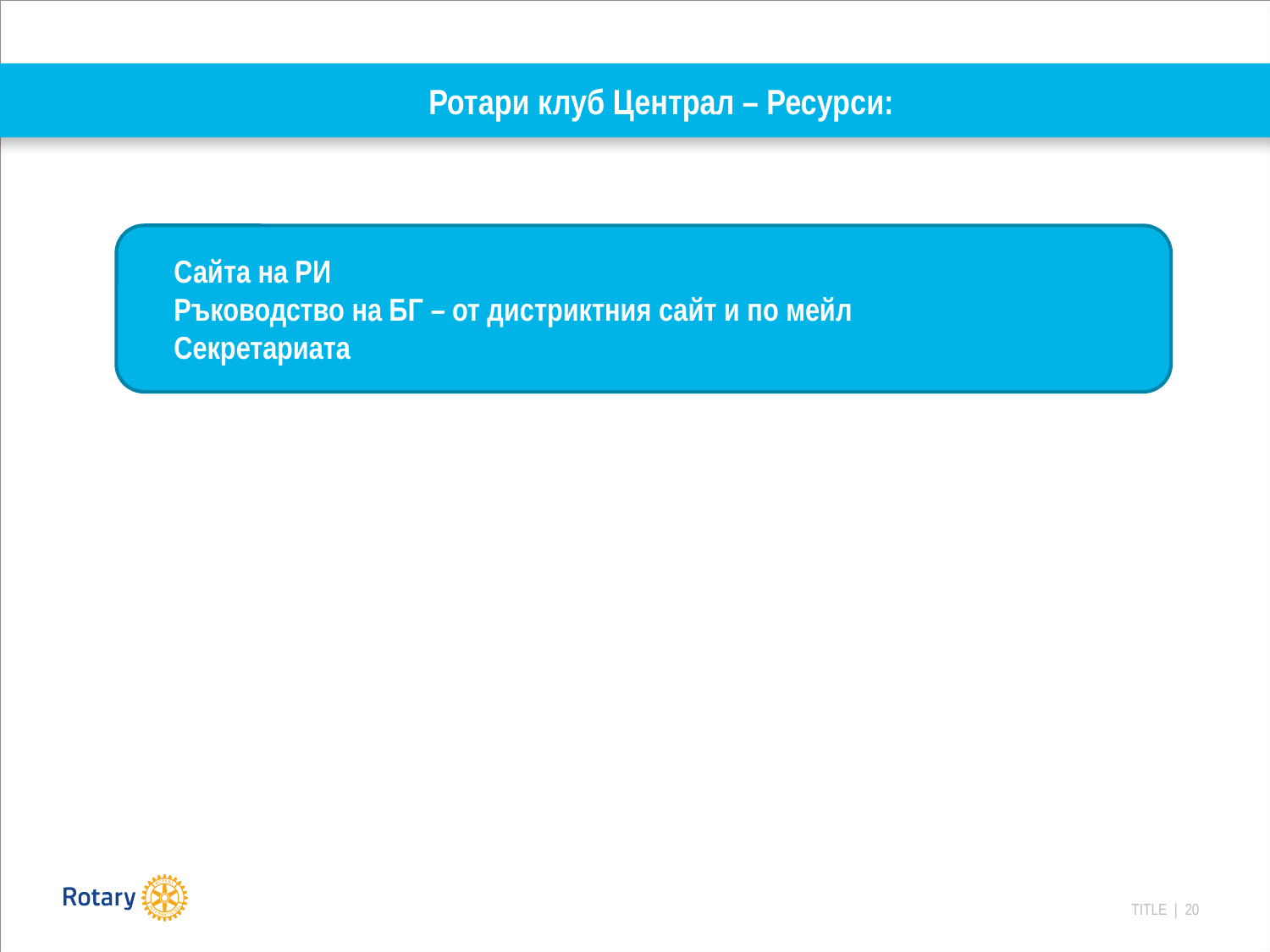

# Ротари клуб Централ – Ресурси:

Сайта на РИ
Ръководство на БГ – от дистриктния сайт и по мейл
Секретариата